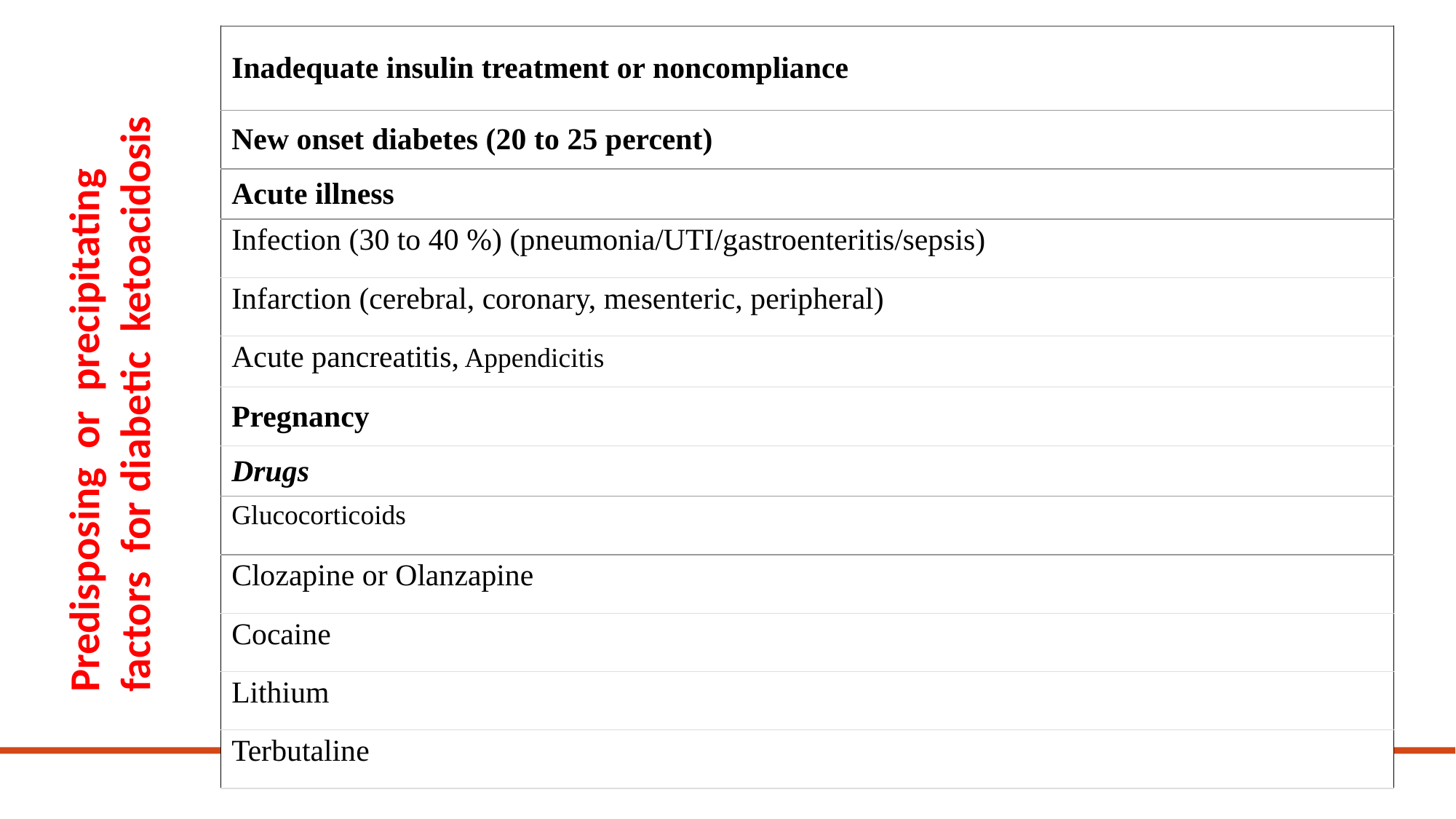

| Inadequate insulin treatment or noncompliance |
| --- |
| New onset diabetes (20 to 25 percent) |
| Acute illness |
| Infection (30 to 40 %) (pneumonia/UTI/gastroenteritis/sepsis) |
| Infarction (cerebral, coronary, mesenteric, peripheral) |
| Acute pancreatitis, Appendicitis |
| Pregnancy |
| Drugs |
| Glucocorticoids |
| Clozapine or Olanzapine |
| Cocaine |
| Lithium |
| Terbutaline |
Predisposing  or  precipitating  factors  for diabetic  ketoacidosis